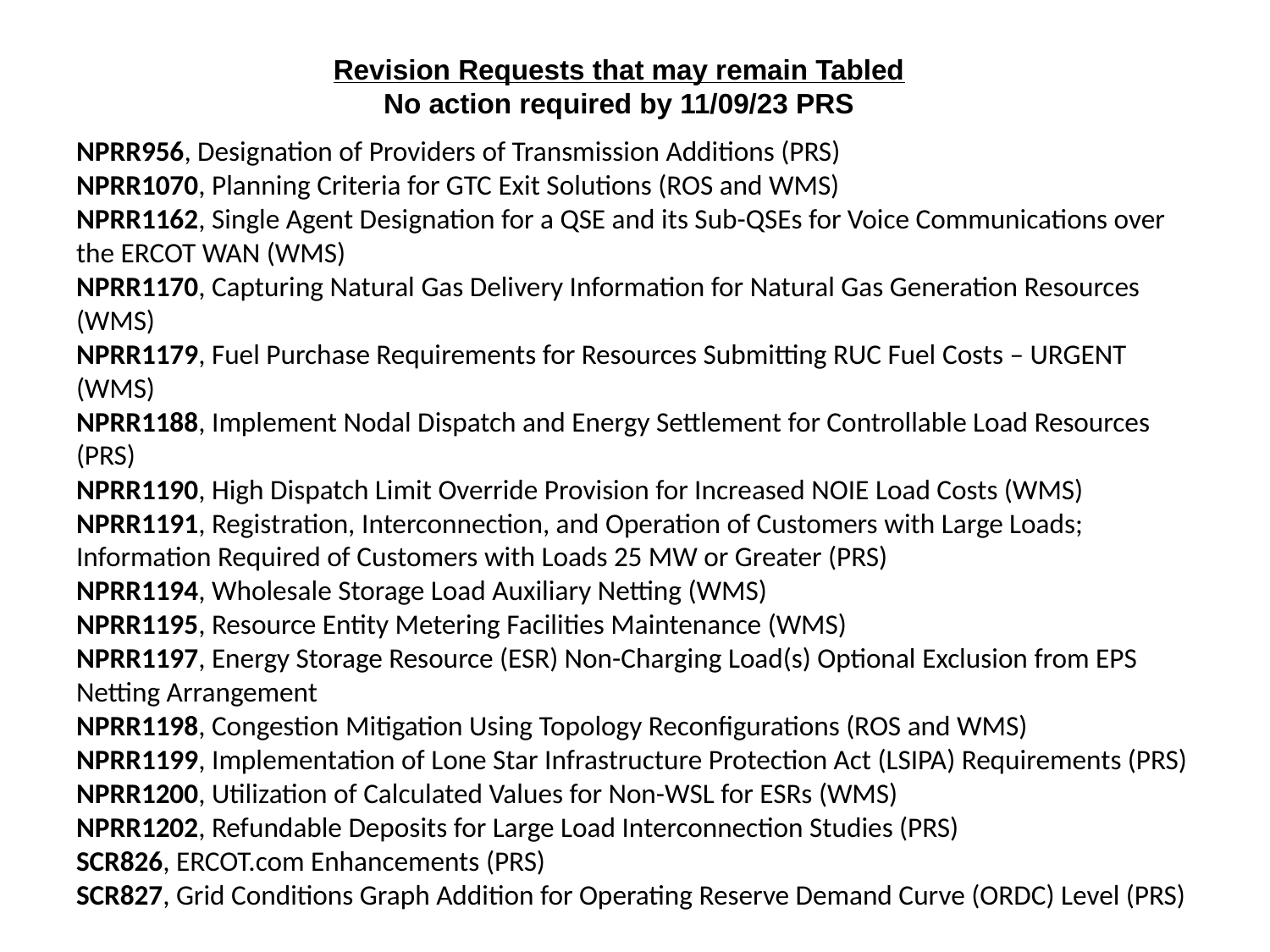

# Revision Requests that may remain Tabled No action required by 11/09/23 PRS
NPRR956, Designation of Providers of Transmission Additions (PRS)
NPRR1070, Planning Criteria for GTC Exit Solutions (ROS and WMS)
NPRR1162, Single Agent Designation for a QSE and its Sub-QSEs for Voice Communications over the ERCOT WAN (WMS)
NPRR1170, Capturing Natural Gas Delivery Information for Natural Gas Generation Resources (WMS)
NPRR1179, Fuel Purchase Requirements for Resources Submitting RUC Fuel Costs – URGENT (WMS)
NPRR1188, Implement Nodal Dispatch and Energy Settlement for Controllable Load Resources (PRS)
NPRR1190, High Dispatch Limit Override Provision for Increased NOIE Load Costs (WMS)
NPRR1191, Registration, Interconnection, and Operation of Customers with Large Loads; Information Required of Customers with Loads 25 MW or Greater (PRS)
NPRR1194, Wholesale Storage Load Auxiliary Netting (WMS)
NPRR1195, Resource Entity Metering Facilities Maintenance (WMS)
NPRR1197, Energy Storage Resource (ESR) Non-Charging Load(s) Optional Exclusion from EPS Netting Arrangement
NPRR1198, Congestion Mitigation Using Topology Reconfigurations (ROS and WMS)
NPRR1199, Implementation of Lone Star Infrastructure Protection Act (LSIPA) Requirements (PRS)
NPRR1200, Utilization of Calculated Values for Non-WSL for ESRs (WMS)
NPRR1202, Refundable Deposits for Large Load Interconnection Studies (PRS)
SCR826, ERCOT.com Enhancements (PRS)
SCR827, Grid Conditions Graph Addition for Operating Reserve Demand Curve (ORDC) Level (PRS)